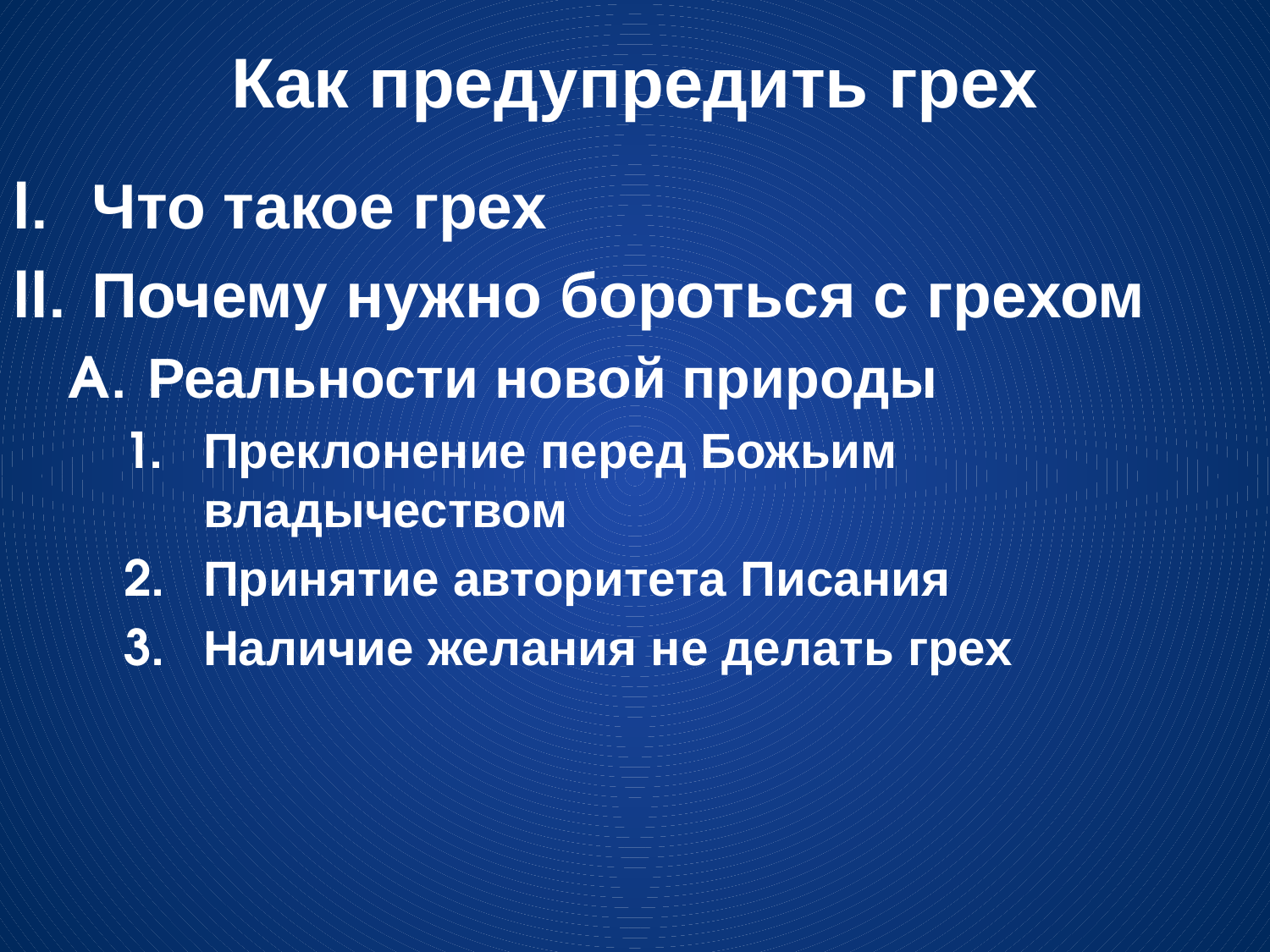

# Как предупредить грех
Что такое грех
Почему нужно бороться с грехом
Реальности новой природы
Преклонение перед Божьим владычеством
Принятие авторитета Писания
Наличие желания не делать грех